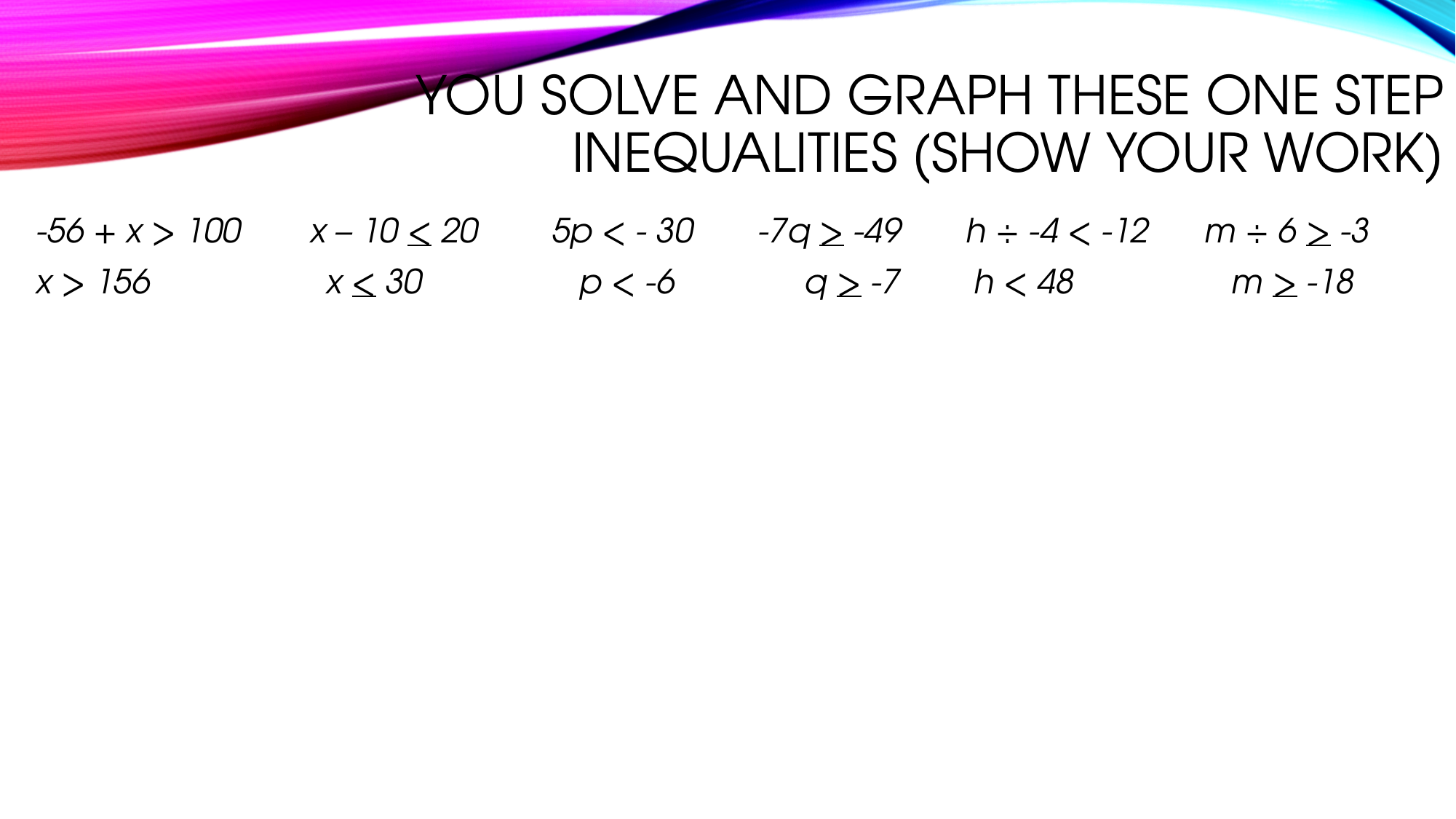

# You solve and Graph these one step inequalities (show your work)
-56 + x > 100	      x – 10 < 20        5p < - 30       -7q > -49       h ÷ -4 < -12      m ÷ 6 > -3
x > 156                   x < 30                 p < -6              q > -7        h < 48                 m > -18